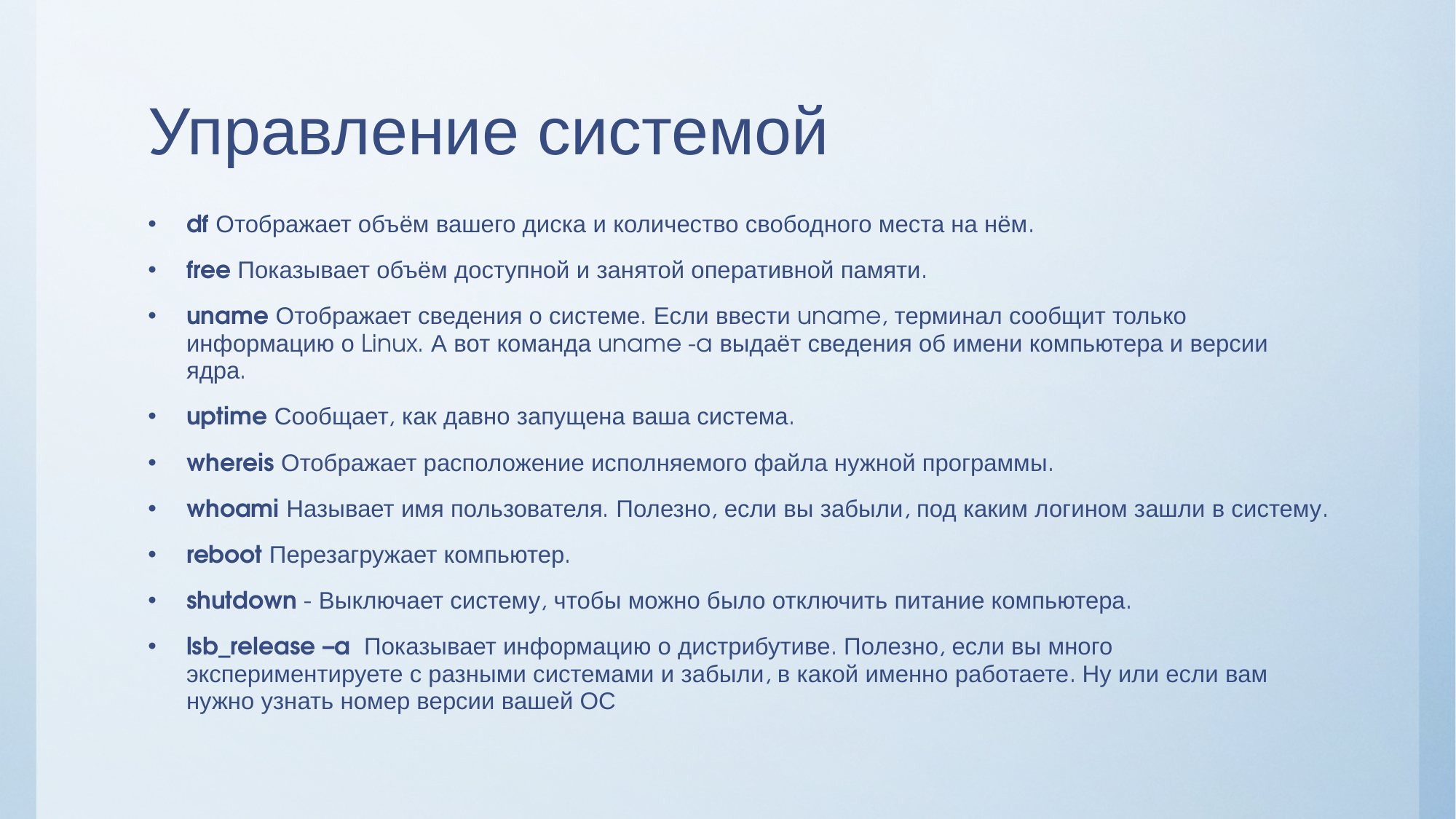

# Управление системой
df Отображает объём вашего диска и количество свободного места на нём.
free Показывает объём доступной и занятой оперативной памяти.
uname Отображает сведения о системе. Если ввести uname, терминал сообщит только информацию о Linux. А вот команда uname -a выдаёт сведения об имени компьютера и версии ядра.
uptime Сообщает, как давно запущена ваша система.
whereis Отображает расположение исполняемого файла нужной программы.
whoami Называет имя пользователя. Полезно, если вы забыли, под каким логином зашли в систему.
reboot Перезагружает компьютер.
shutdown - Выключает систему, чтобы можно было отключить питание компьютера.
lsb_release –a  Показывает информацию о дистрибутиве. Полезно, если вы много экспериментируете с разными системами и забыли, в какой именно работаете. Ну или если вам нужно узнать номер версии вашей ОС